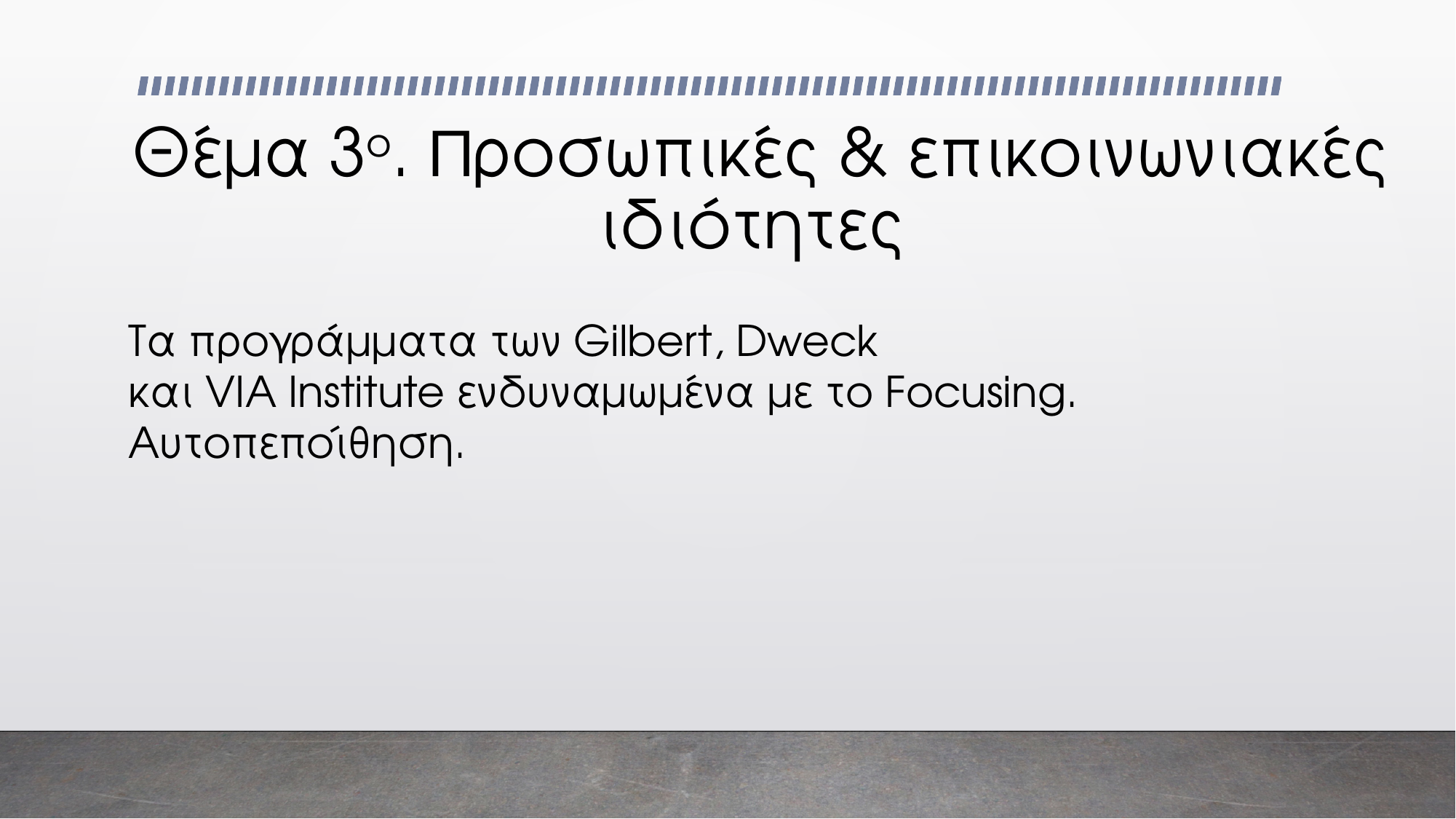

# Θέμα 3ο. Προσωπικές & επικοινωνιακές ιδιότητες
Τα προγράμματα των Gilbert, Dweck και VIA Institute ενδυναμωμένα με το Focusing. Αυτοπεποίθηση.